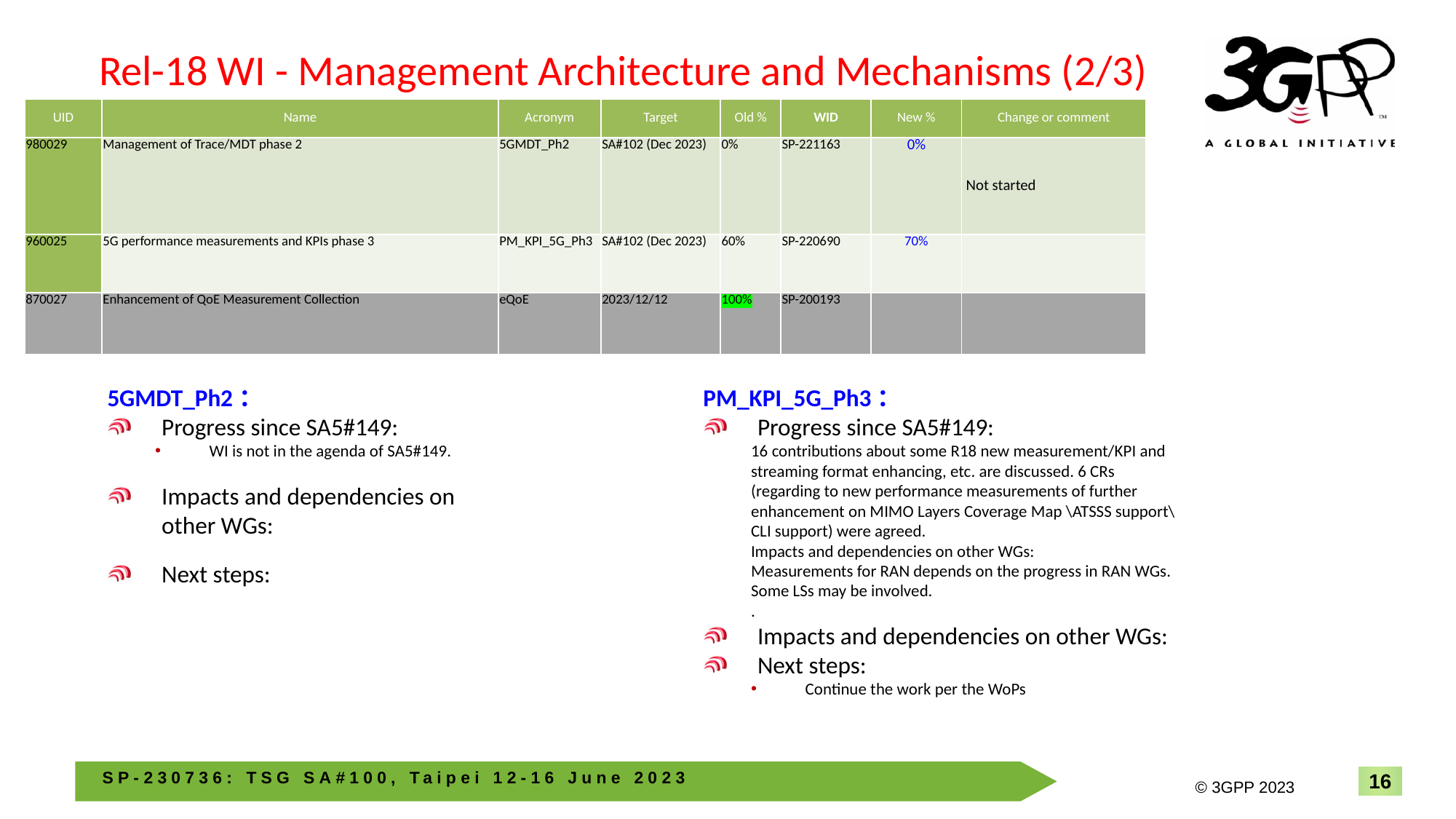

# Rel-18 WI - Management Architecture and Mechanisms (2/3)
| UID | Name | Acronym | Target | Old % | WID | New % | Change or comment |
| --- | --- | --- | --- | --- | --- | --- | --- |
| 980029 | Management of Trace/MDT phase 2 | 5GMDT\_Ph2 | SA#102 (Dec 2023) | 0% | SP-221163 | 0% | Not started |
| 960025 | 5G performance measurements and KPIs phase 3 | PM\_KPI\_5G\_Ph3 | SA#102 (Dec 2023) | 60% | SP-220690 | 70% |  |
| 870027 | Enhancement of QoE Measurement Collection | eQoE | 2023/12/12 | 100% | SP-200193 |  |  |
PM_KPI_5G_Ph3：
Progress since SA5#149:
16 contributions about some R18 new measurement/KPI and streaming format enhancing, etc. are discussed. 6 CRs (regarding to new performance measurements of further enhancement on MIMO Layers Coverage Map \ATSSS support\CLI support) were agreed.
Impacts and dependencies on other WGs:
Measurements for RAN depends on the progress in RAN WGs. Some LSs may be involved.
.
Impacts and dependencies on other WGs:
Next steps:
Continue the work per the WoPs
5GMDT_Ph2：
Progress since SA5#149:
WI is not in the agenda of SA5#149.

Impacts and dependencies on other WGs:

Next steps: